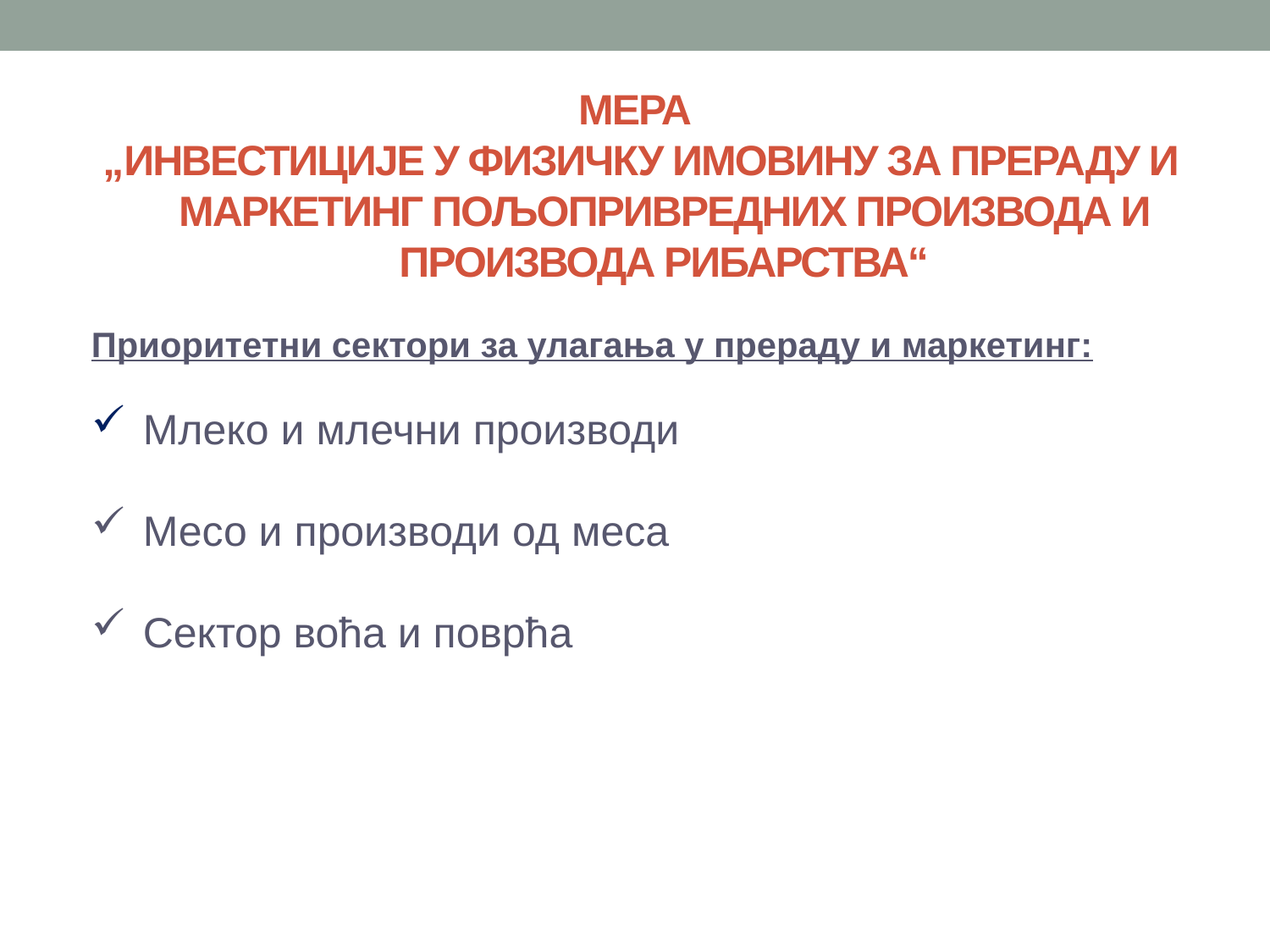

Мера
„Инвестиције у физичку имовину за прераду и маркетинг пољопривредних производа и производа рибарства“
Приоритетни сектори за улагања у прераду и маркетинг:
 Млеко и млечни производи

 Месо и производи од меса

 Сектор воћа и поврћа